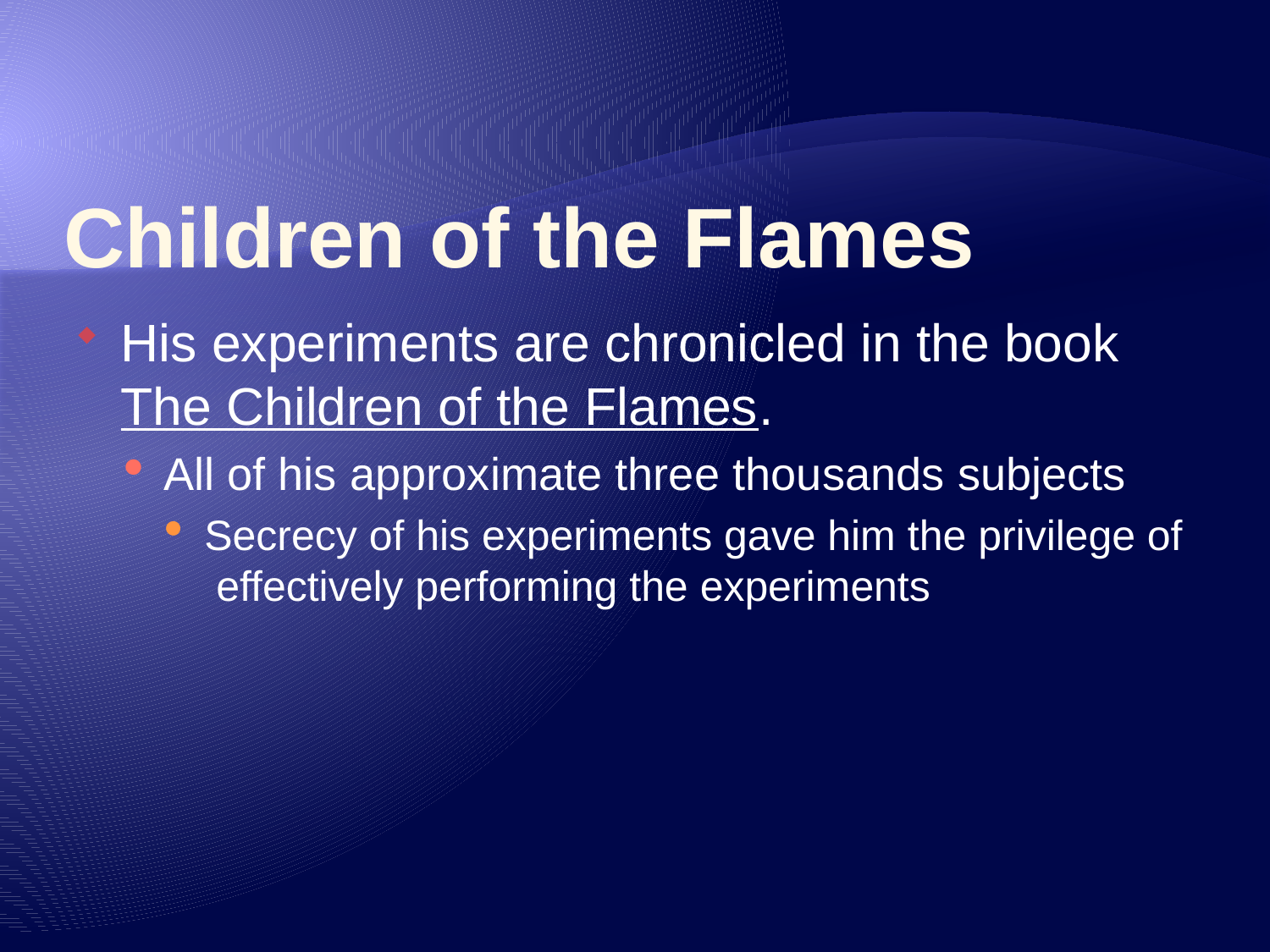

# Children of the Flames
His experiments are chronicled in the book The Children of the Flames.
All of his approximate three thousands subjects
Secrecy of his experiments gave him the privilege of  effectively performing the experiments